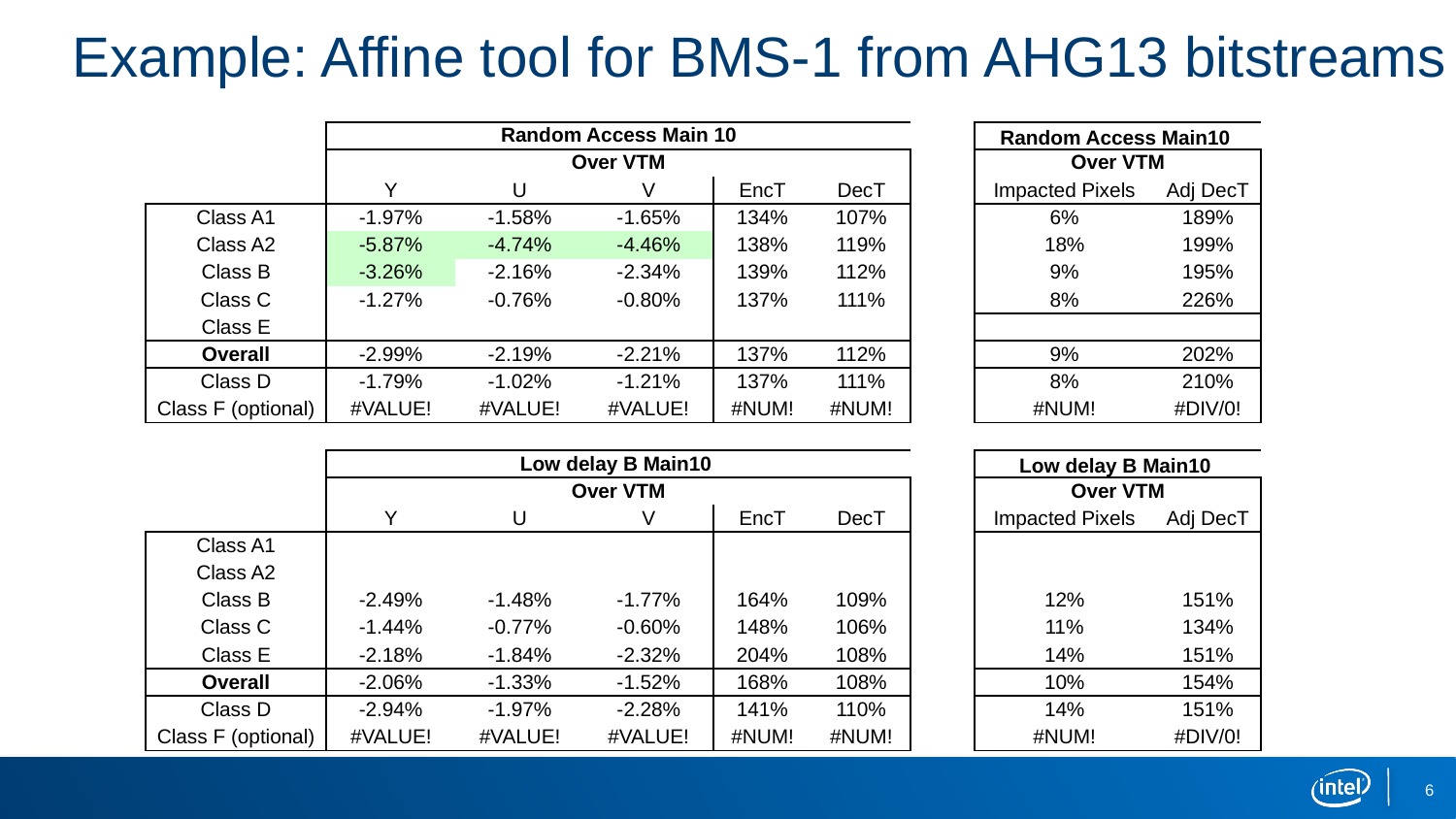

# Example: Affine tool for BMS-1 from AHG13 bitstreams
|  | Random Access Main 10 |  |  |  |  |  | Random Access Main10 |  |
| --- | --- | --- | --- | --- | --- | --- | --- | --- |
|  | Over VTM |  |  |  |  |  | Over VTM |  |
|  | Y | U | V | EncT | DecT |  | Impacted Pixels | Adj DecT |
| Class A1 | -1.97% | -1.58% | -1.65% | 134% | 107% |  | 6% | 189% |
| Class A2 | -5.87% | -4.74% | -4.46% | 138% | 119% |  | 18% | 199% |
| Class B | -3.26% | -2.16% | -2.34% | 139% | 112% |  | 9% | 195% |
| Class C | -1.27% | -0.76% | -0.80% | 137% | 111% |  | 8% | 226% |
| Class E |  |  |  |  |  |  |  |  |
| Overall | -2.99% | -2.19% | -2.21% | 137% | 112% |  | 9% | 202% |
| Class D | -1.79% | -1.02% | -1.21% | 137% | 111% |  | 8% | 210% |
| Class F (optional) | #VALUE! | #VALUE! | #VALUE! | #NUM! | #NUM! |  | #NUM! | #DIV/0! |
|  |  |  |  |  |  |  |  |  |
|  | Low delay B Main10 |  |  |  |  |  | Low delay B Main10 |  |
|  | Over VTM |  |  |  |  |  | Over VTM |  |
|  | Y | U | V | EncT | DecT |  | Impacted Pixels | Adj DecT |
| Class A1 |  |  |  |  |  |  |  |  |
| Class A2 |  |  |  |  |  |  |  |  |
| Class B | -2.49% | -1.48% | -1.77% | 164% | 109% |  | 12% | 151% |
| Class C | -1.44% | -0.77% | -0.60% | 148% | 106% |  | 11% | 134% |
| Class E | -2.18% | -1.84% | -2.32% | 204% | 108% |  | 14% | 151% |
| Overall | -2.06% | -1.33% | -1.52% | 168% | 108% |  | 10% | 154% |
| Class D | -2.94% | -1.97% | -2.28% | 141% | 110% |  | 14% | 151% |
| Class F (optional) | #VALUE! | #VALUE! | #VALUE! | #NUM! | #NUM! |  | #NUM! | #DIV/0! |
6